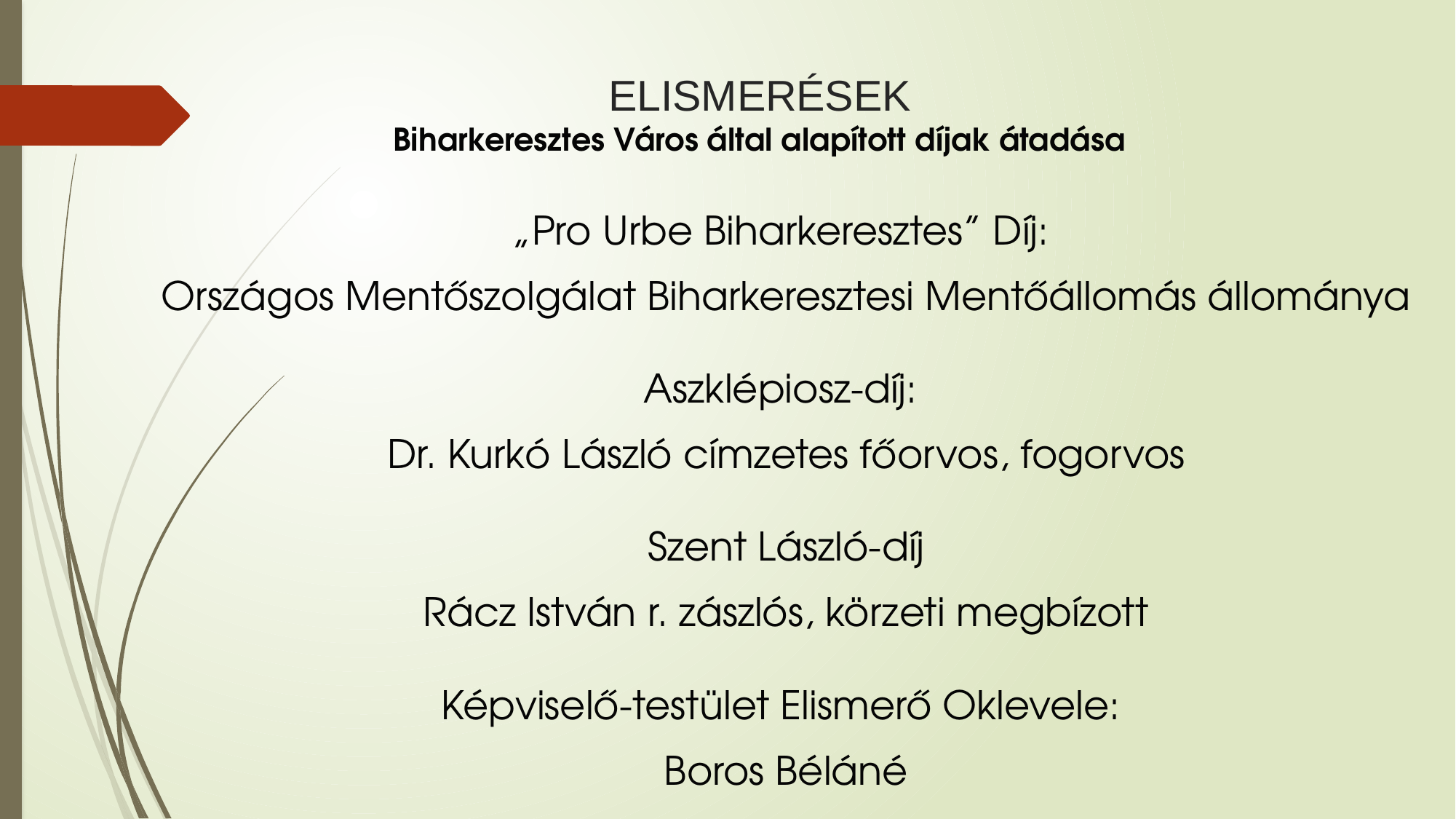

# ELISMERÉSEK Biharkeresztes Város által alapított díjak átadása
„Pro Urbe Biharkeresztes” Díj:
Országos Mentőszolgálat Biharkeresztesi Mentőállomás állománya

Aszklépiosz-díj:
Dr. Kurkó László címzetes főorvos, fogorvos

Szent László-díj
Rácz István r. zászlós, körzeti megbízott

Képviselő-testület Elismerő Oklevele:
Boros Béláné